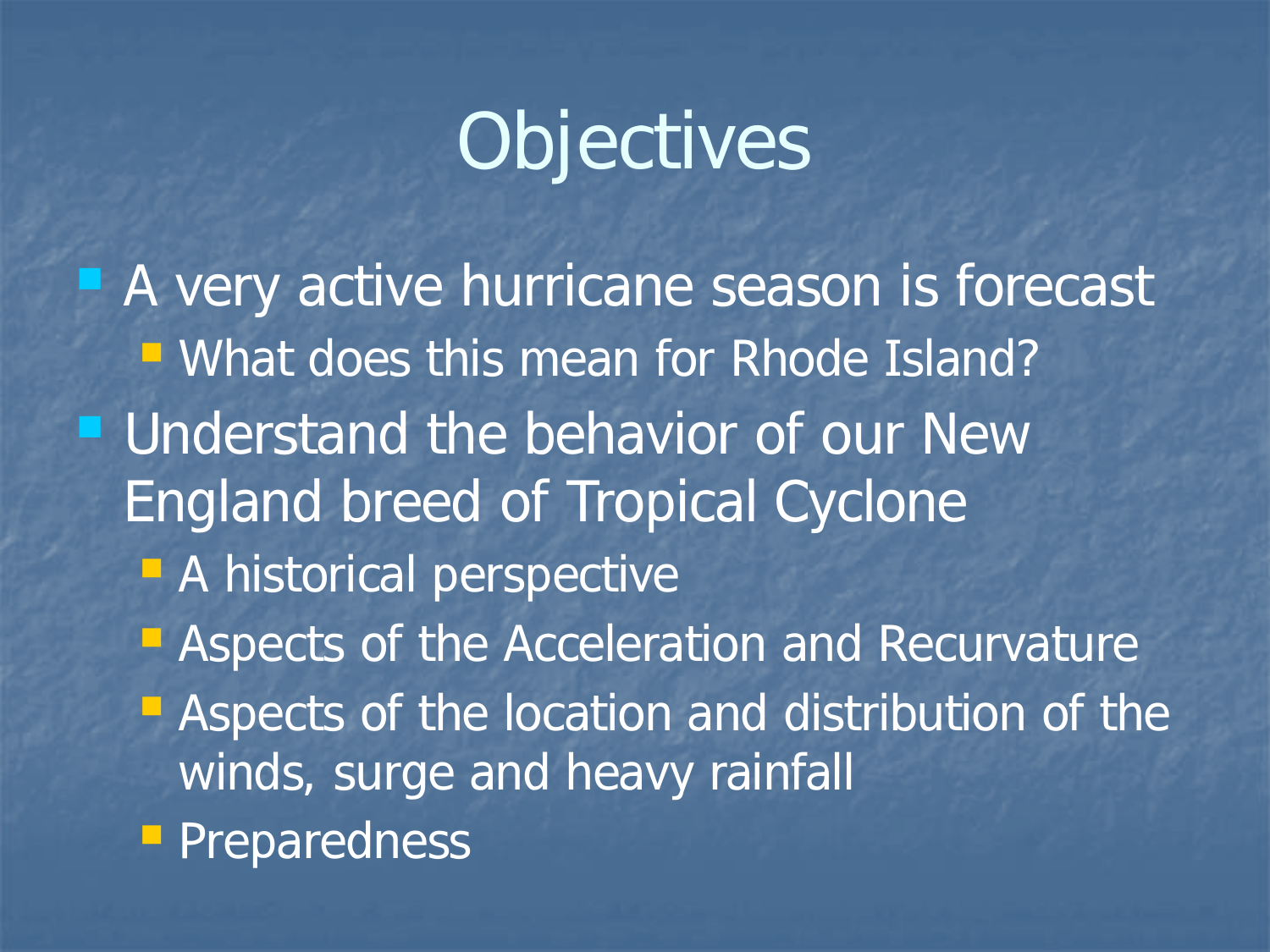

# Objectives
A very active hurricane season is forecast
What does this mean for Rhode Island?
Understand the behavior of our New England breed of Tropical Cyclone
A historical perspective
Aspects of the Acceleration and Recurvature
Aspects of the location and distribution of the winds, surge and heavy rainfall
Preparedness